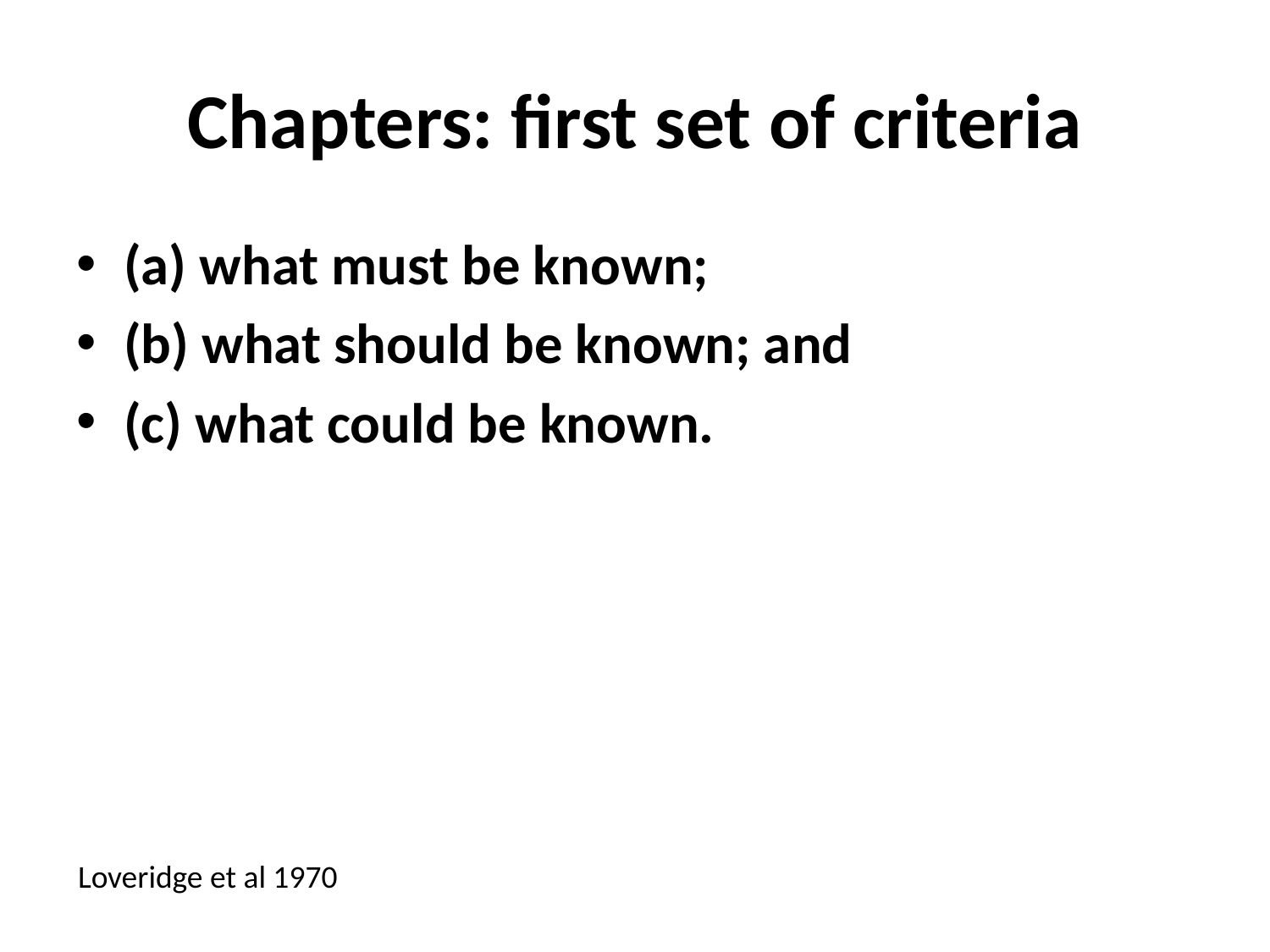

# Chapters: first set of criteria
(a) what must be known;
(b) what should be known; and
(c) what could be known.

Loveridge et al 1970